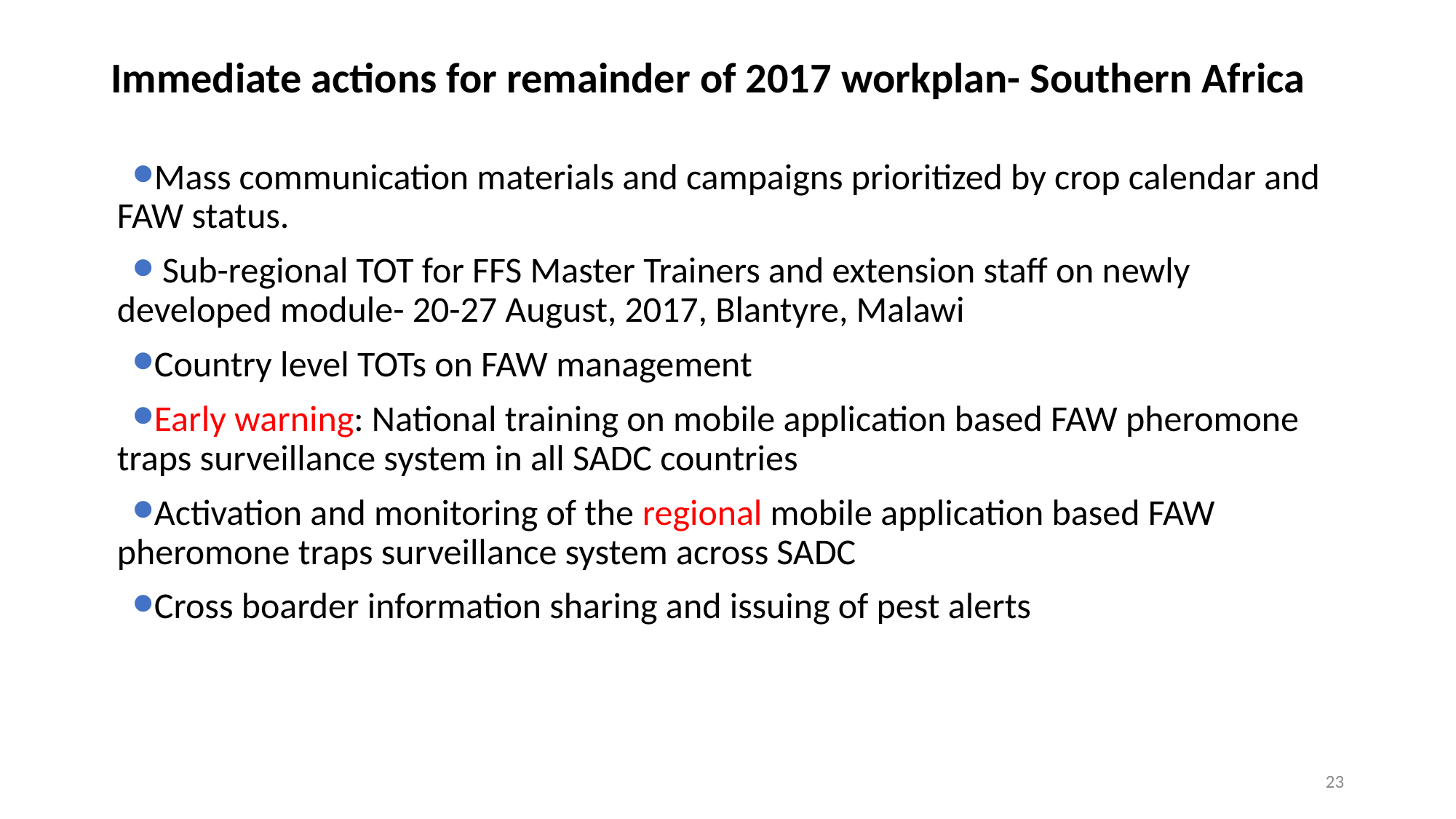

# Immediate actions for remainder of 2017 workplan- Southern Africa
Mass communication materials and campaigns prioritized by crop calendar and FAW status.
 Sub-regional TOT for FFS Master Trainers and extension staff on newly developed module- 20-27 August, 2017, Blantyre, Malawi
Country level TOTs on FAW management
Early warning: National training on mobile application based FAW pheromone traps surveillance system in all SADC countries
Activation and monitoring of the regional mobile application based FAW pheromone traps surveillance system across SADC
Cross boarder information sharing and issuing of pest alerts

23